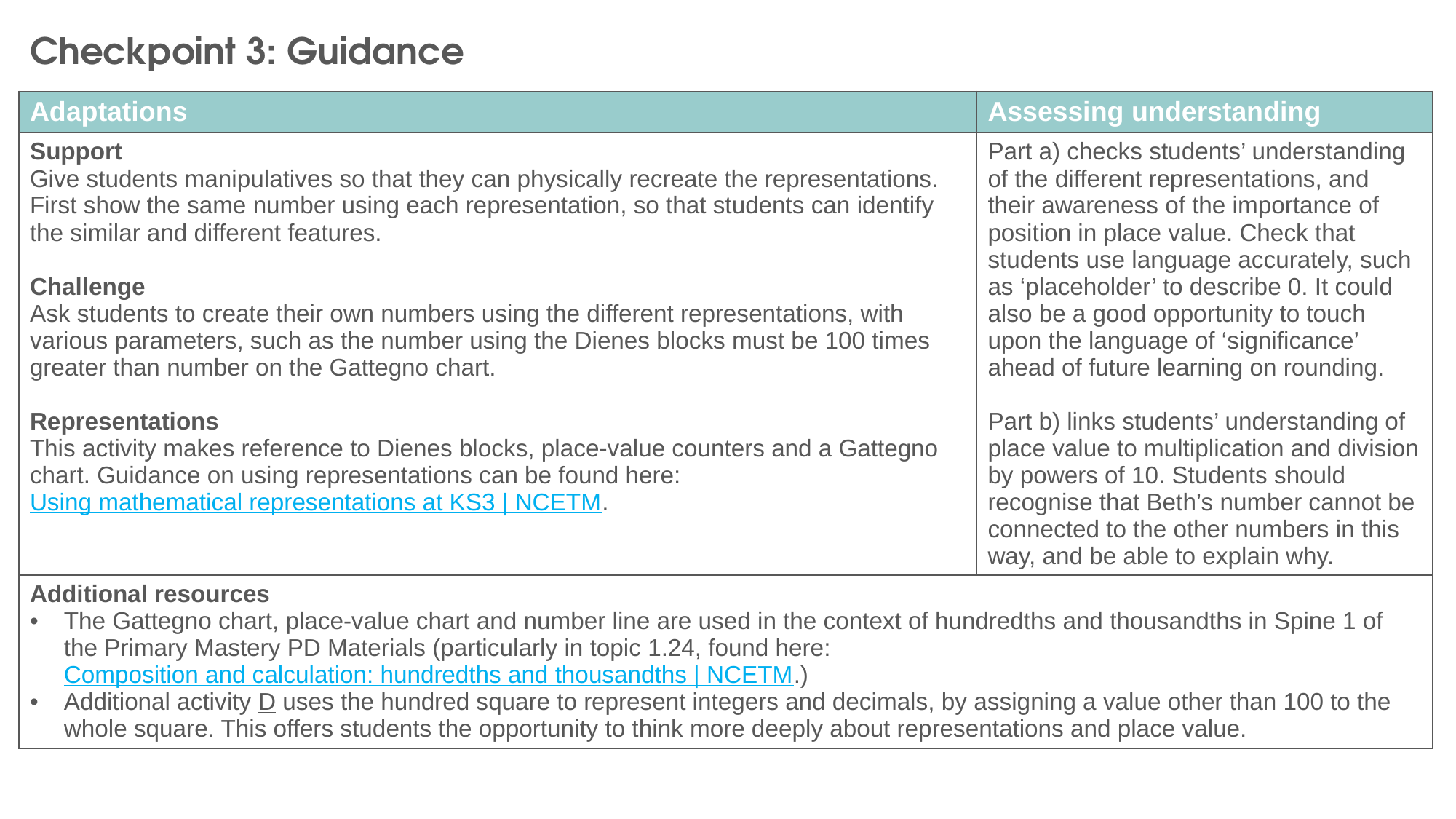

Checkpoint 3: Guidance
| Adaptations | Assessing understanding |
| --- | --- |
| Support Give students manipulatives so that they can physically recreate the representations. First show the same number using each representation, so that students can identify the similar and different features. Challenge Ask students to create their own numbers using the different representations, with various parameters, such as the number using the Dienes blocks must be 100 times greater than number on the Gattegno chart. Representations This activity makes reference to Dienes blocks, place-value counters and a Gattegno chart. Guidance on using representations can be found here: Using mathematical representations at KS3 | NCETM. | Part a) checks students’ understanding of the different representations, and their awareness of the importance of position in place value. Check that students use language accurately, such as ‘placeholder’ to describe 0. It could also be a good opportunity to touch upon the language of ‘significance’ ahead of future learning on rounding. Part b) links students’ understanding of place value to multiplication and division by powers of 10. Students should recognise that Beth’s number cannot be connected to the other numbers in this way, and be able to explain why. |
| Additional resources The Gattegno chart, place-value chart and number line are used in the context of hundredths and thousandths in Spine 1 of the Primary Mastery PD Materials (particularly in topic 1.24, found here: Composition and calculation: hundredths and thousandths | NCETM.) Additional activity D uses the hundred square to represent integers and decimals, by assigning a value other than 100 to the whole square. This offers students the opportunity to think more deeply about representations and place value. |  |